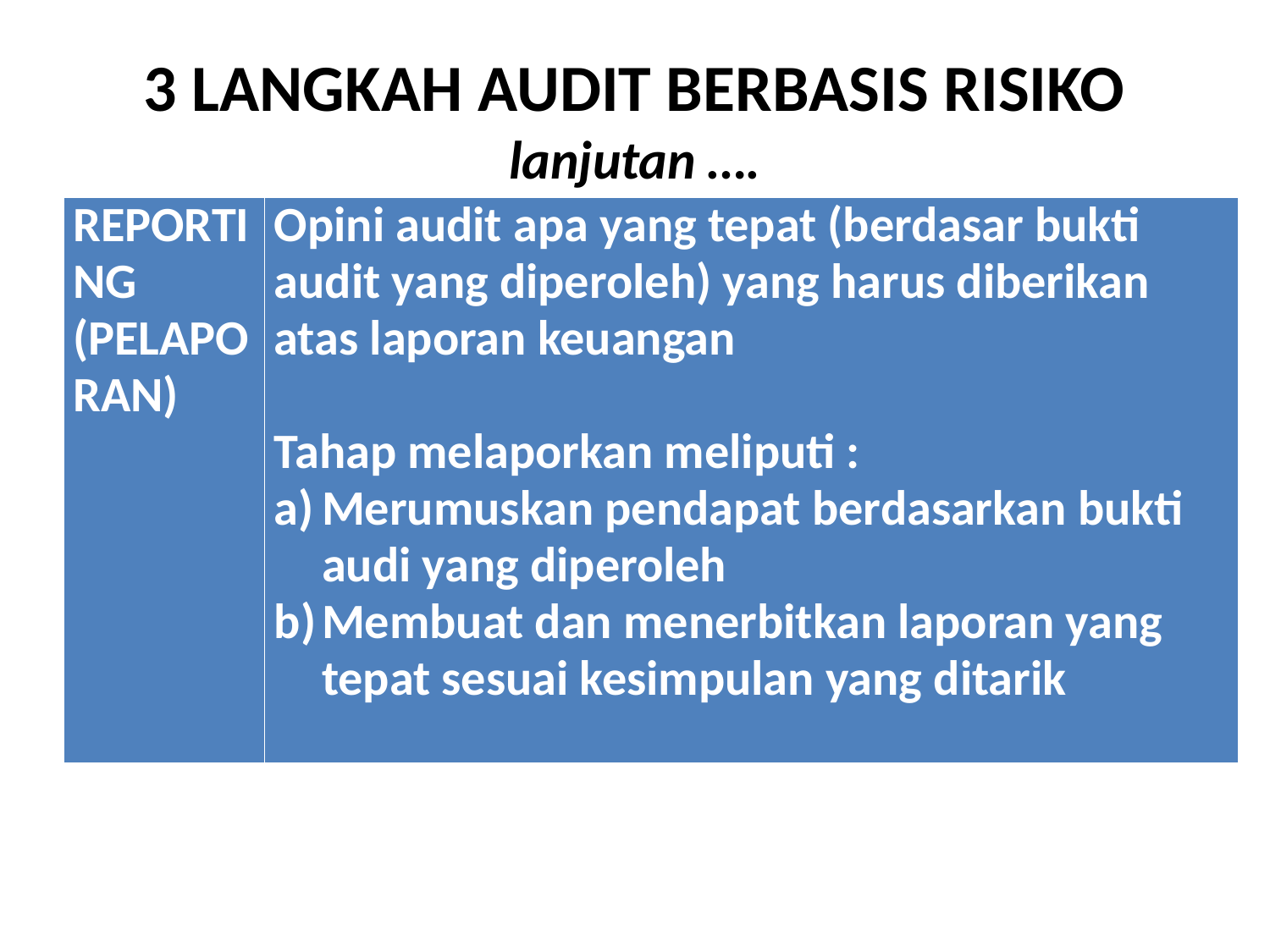

# 3 LANGKAH AUDIT BERBASIS RISIKO lanjutan ….
| REPORTING (PELAPORAN) | Opini audit apa yang tepat (berdasar bukti audit yang diperoleh) yang harus diberikan atas laporan keuangan   Tahap melaporkan meliputi : Merumuskan pendapat berdasarkan bukti audi yang diperoleh Membuat dan menerbitkan laporan yang tepat sesuai kesimpulan yang ditarik |
| --- | --- |